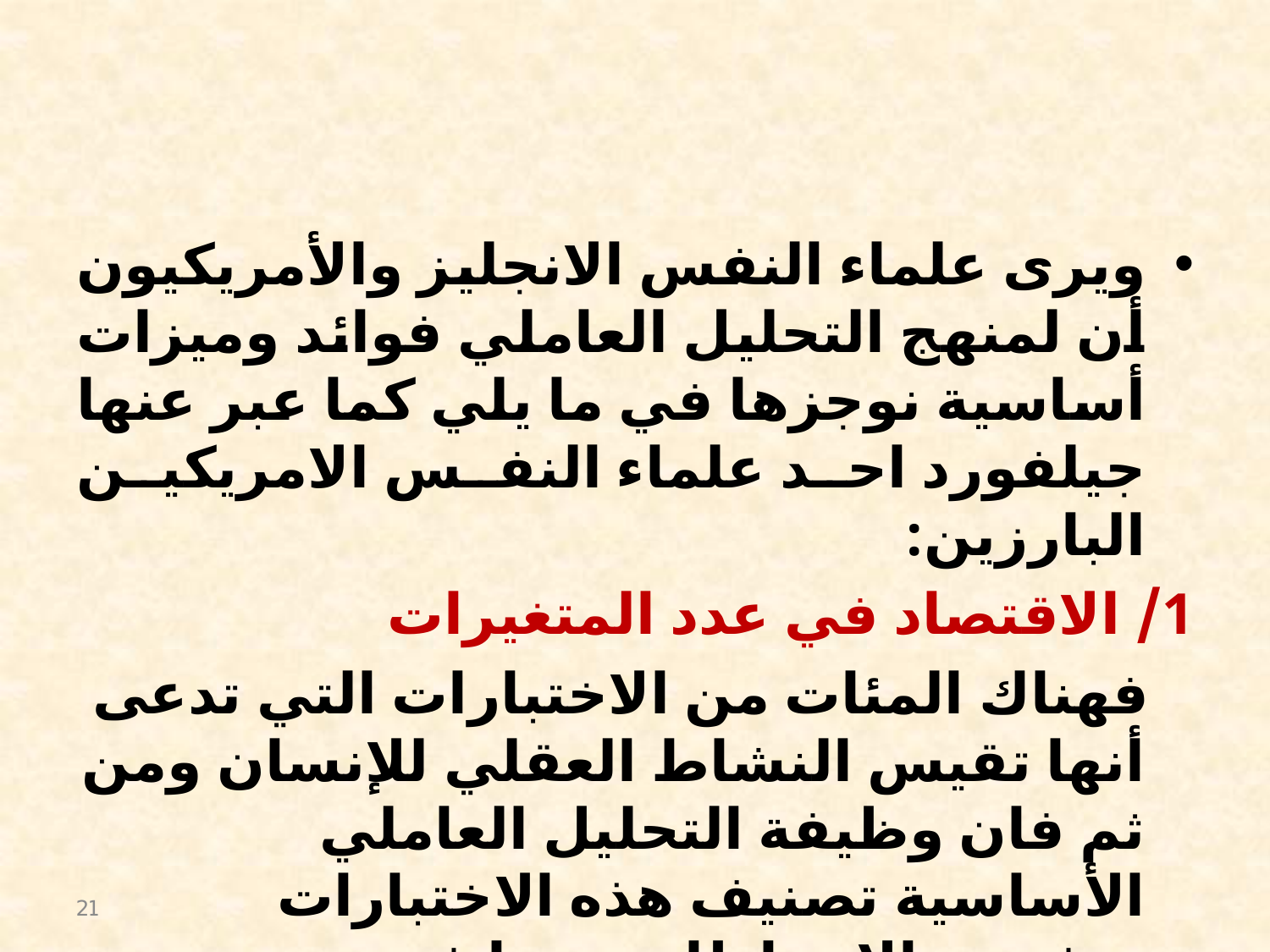

#
ويرى علماء النفس الانجليز والأمريكيون أن لمنهج التحليل العاملي فوائد وميزات أساسية نوجزها في ما يلي كما عبر عنها جيلفورد احد علماء النفس الامريكين البارزين:
1/ الاقتصاد في عدد المتغيرات
   فهناك المئات من الاختبارات التي تدعى أنها تقيس النشاط العقلي للإنسان ومن ثم فان وظيفة التحليل العاملي الأساسية تصنيف هذه الاختبارات وتفسير الارتباطات بينها في ضوء عدد اقل من القدرات.

21